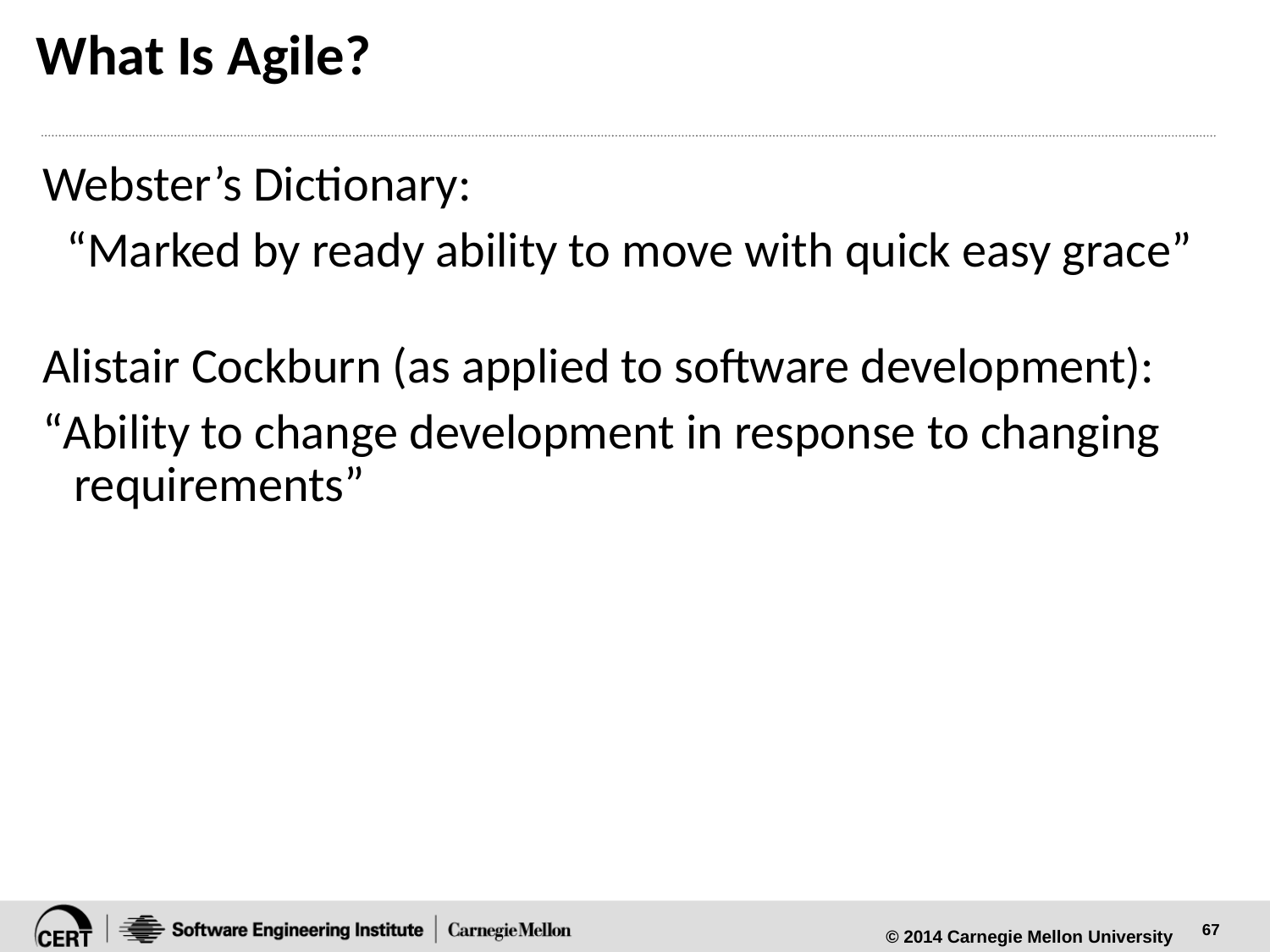

# What Is Agile?
Webster’s Dictionary:
“Marked by ready ability to move with quick easy grace”

Alistair Cockburn (as applied to software development):
“Ability to change development in response to changing requirements”